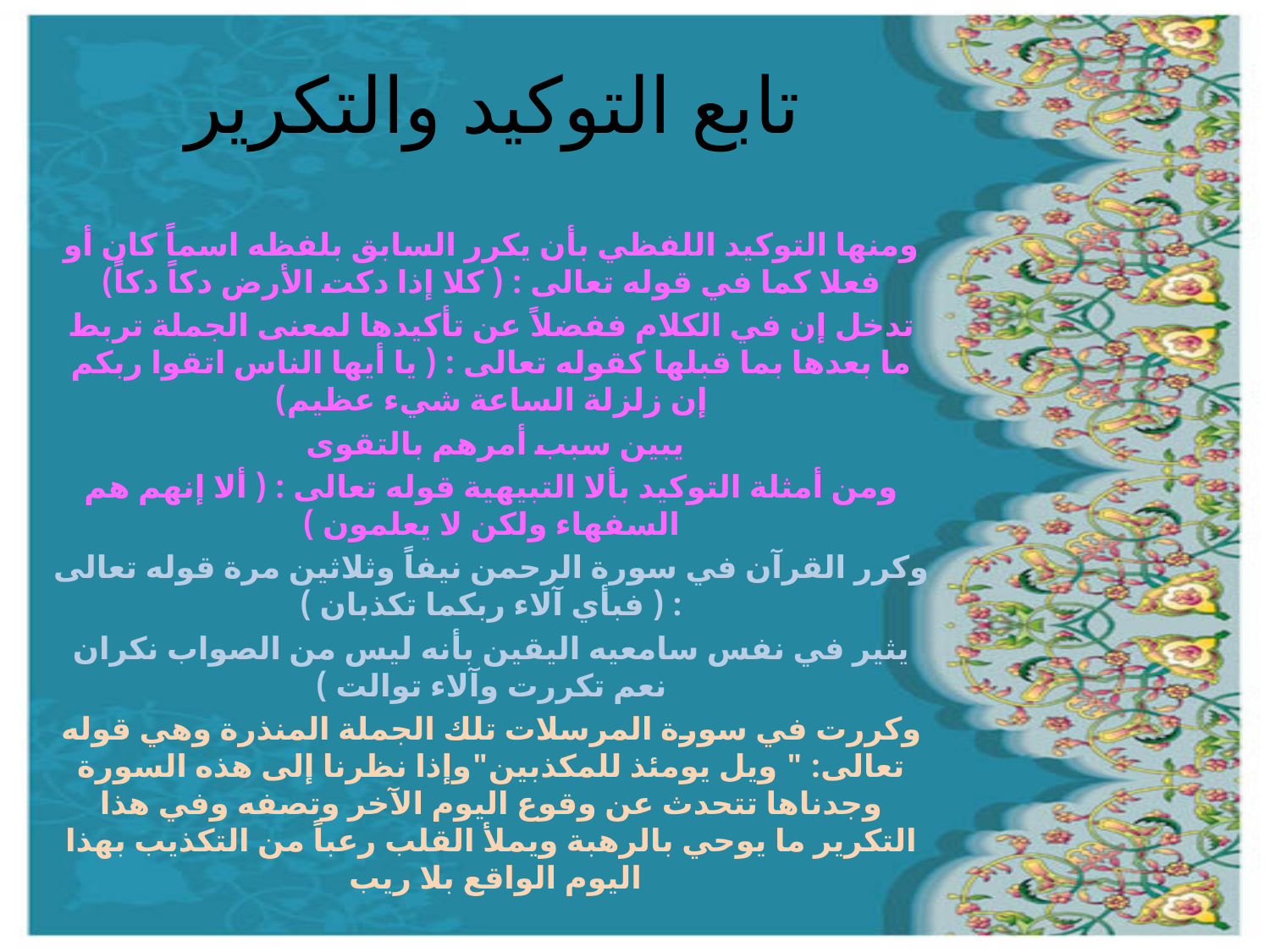

# تابع التوكيد والتكرير
ومنها التوكيد اللفظي بأن يكرر السابق بلفظه اسماً كان أو فعلا كما في قوله تعالى : ( كلا إذا دكت الأرض دكاً دكاً)
تدخل إن في الكلام ففضلاً عن تأكيدها لمعنى الجملة تربط ما بعدها بما قبلها كقوله تعالى : ( يا أيها الناس اتقوا ربكم إن زلزلة الساعة شيء عظيم)
يبين سبب أمرهم بالتقوى
ومن أمثلة التوكيد بألا التبيهية قوله تعالى : ( ألا إنهم هم السفهاء ولكن لا يعلمون )
وكرر القرآن في سورة الرحمن نيفاً وثلاثين مرة قوله تعالى : ( فبأي آلاء ربكما تكذبان )
يثير في نفس سامعيه اليقين بأنه ليس من الصواب نكران نعم تكررت وآلاء توالت )
وكررت في سورة المرسلات تلك الجملة المنذرة وهي قوله تعالى: " ويل يومئذ للمكذبين"وإذا نظرنا إلى هذه السورة وجدناها تتحدث عن وقوع اليوم الآخر وتصفه وفي هذا التكرير ما يوحي بالرهبة ويملأ القلب رعباً من التكذيب بهذا اليوم الواقع بلا ريب